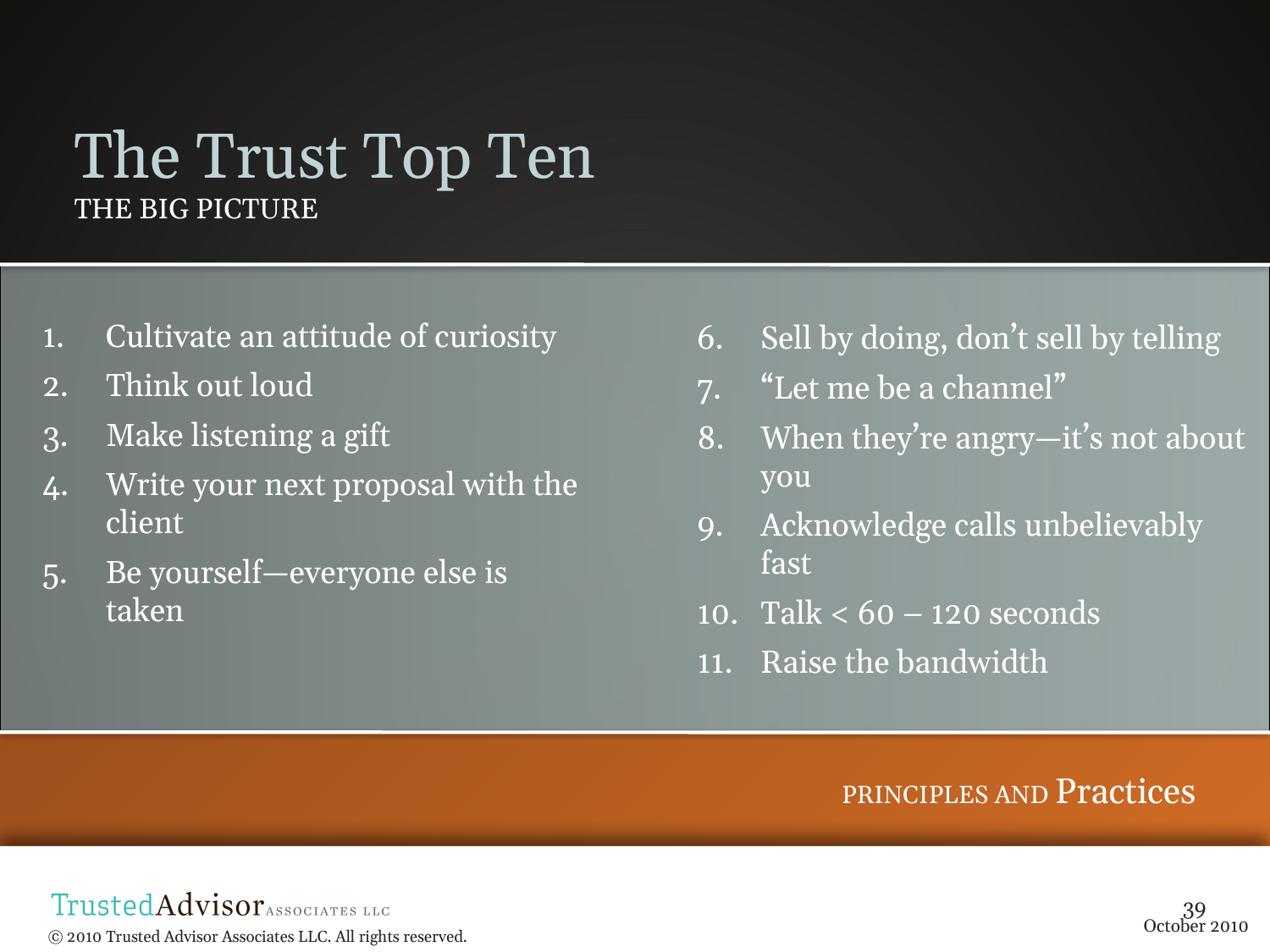

# The Trust Top Ten
The big Picture
Cultivate an attitude of curiosity
Think out loud
Make listening a gift
Write your next proposal with the client
Be yourself—everyone else is taken
Sell by doing, don’t sell by telling
“Let me be a channel”
When they’re angry—it’s not about you
Acknowledge calls unbelievably fast
Talk < 60 – 120 seconds
Raise the bandwidth